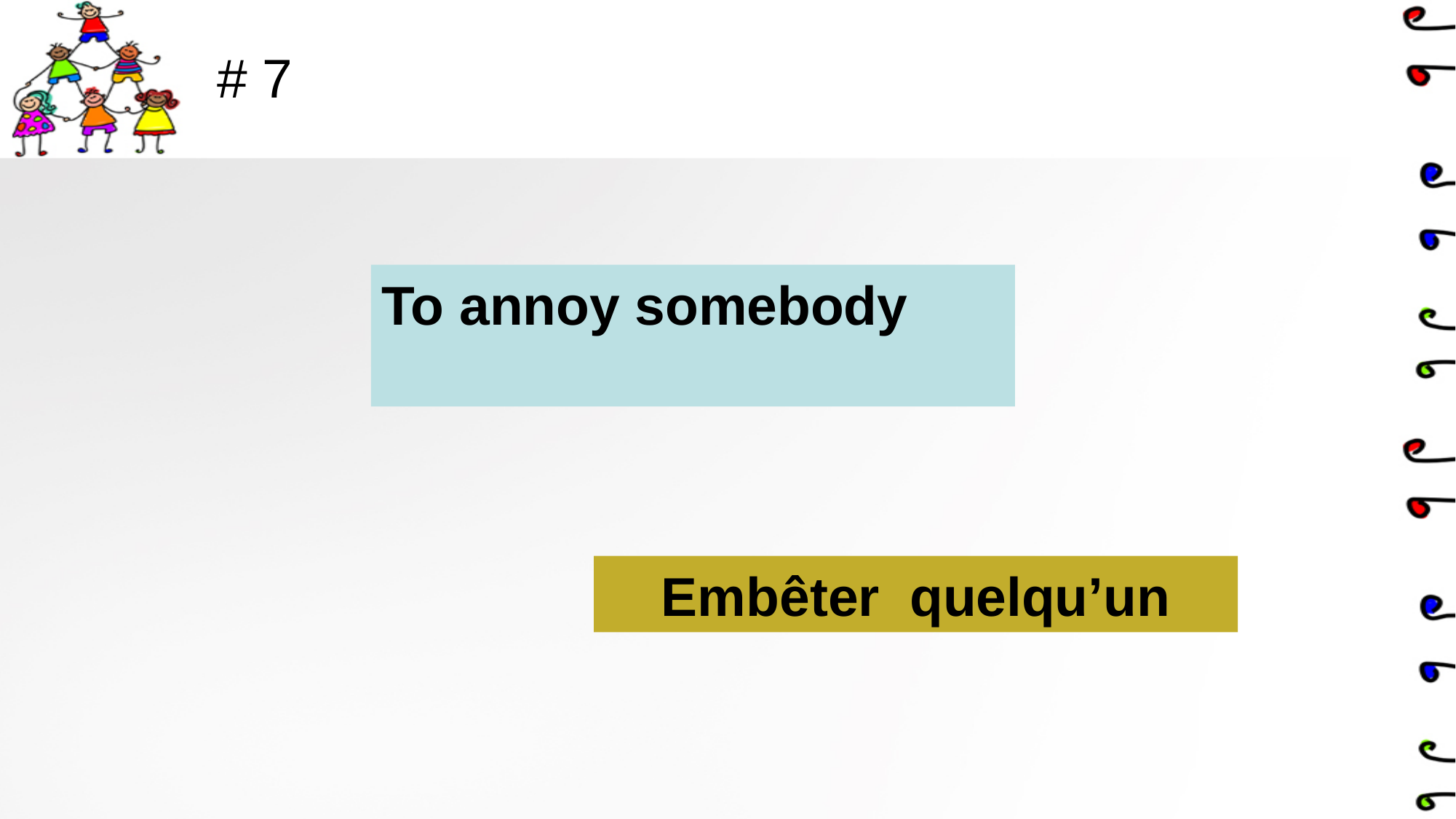

# # 7
To annoy somebody

Embêter  quelqu’un